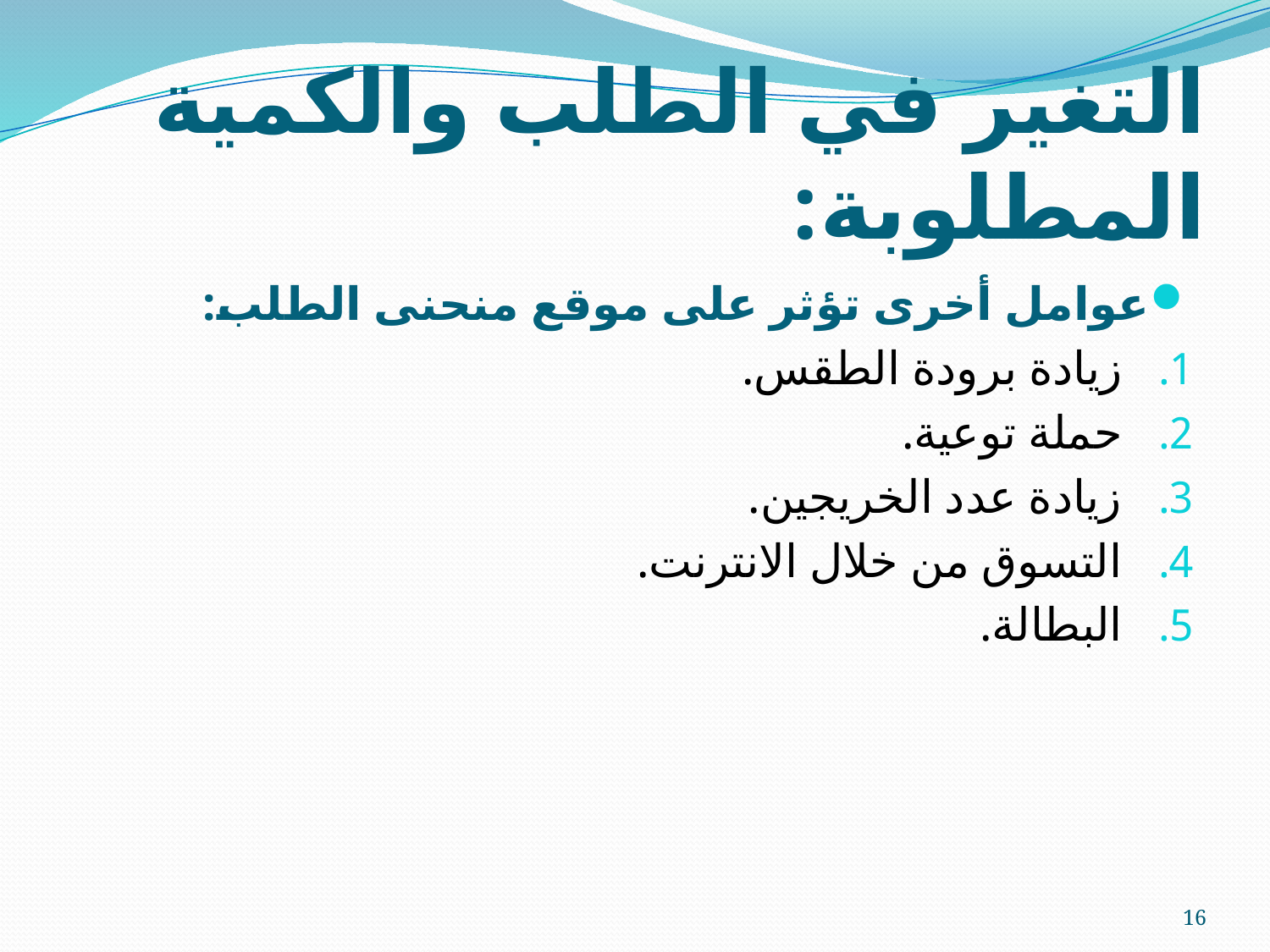

# التغير في الطلب والكمية المطلوبة:
عوامل أخرى تؤثر على موقع منحنى الطلب:
زيادة برودة الطقس.
حملة توعية.
زيادة عدد الخريجين.
التسوق من خلال الانترنت.
البطالة.
16